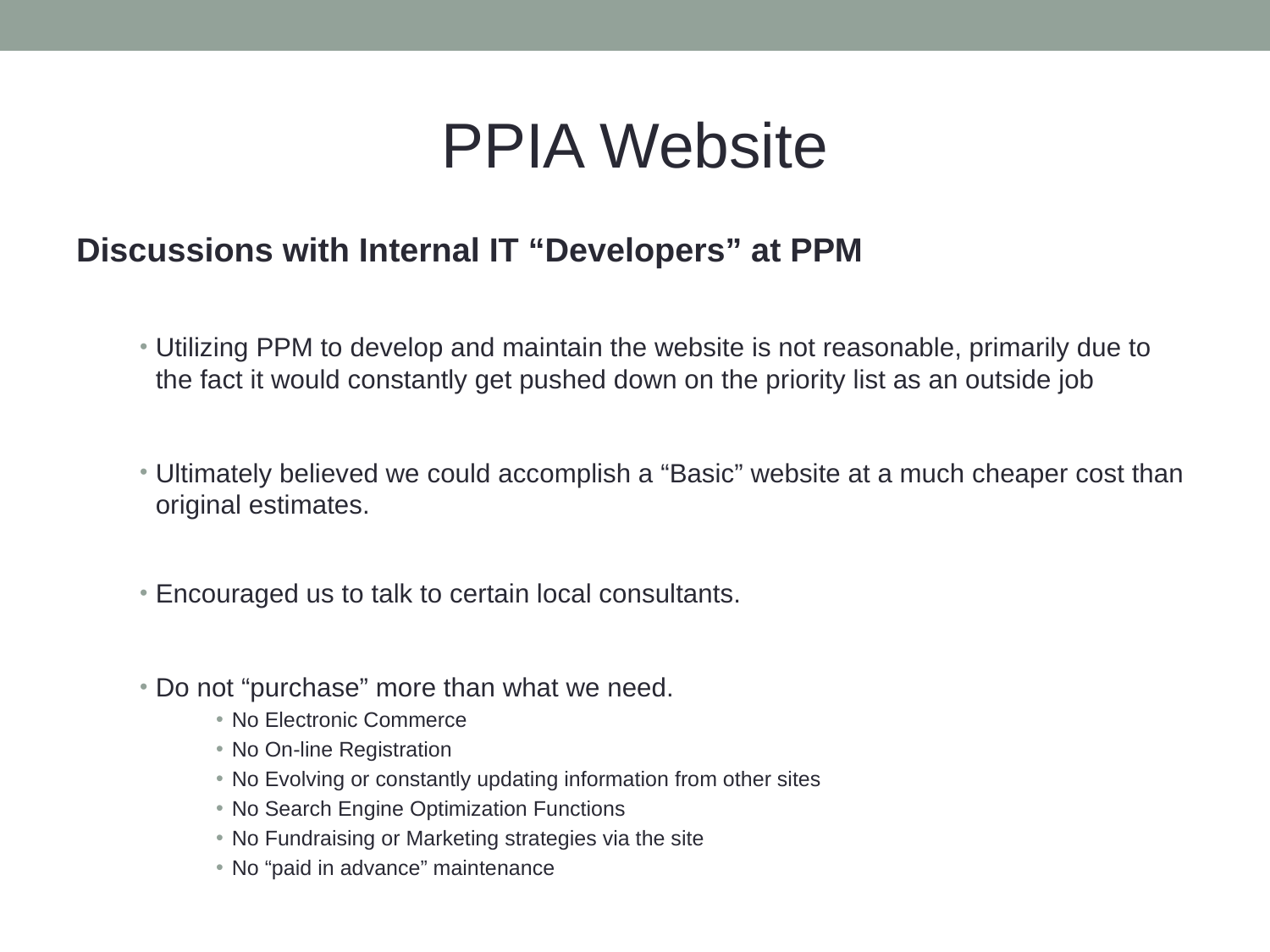

# PPIA Website
Discussions with Internal IT “Developers” at PPM

Utilizing PPM to develop and maintain the website is not reasonable, primarily due to the fact it would constantly get pushed down on the priority list as an outside job

Ultimately believed we could accomplish a “Basic” website at a much cheaper cost than original estimates.

Encouraged us to talk to certain local consultants.

Do not “purchase” more than what we need.
No Electronic Commerce
No On-line Registration
No Evolving or constantly updating information from other sites
No Search Engine Optimization Functions
No Fundraising or Marketing strategies via the site
No “paid in advance” maintenance